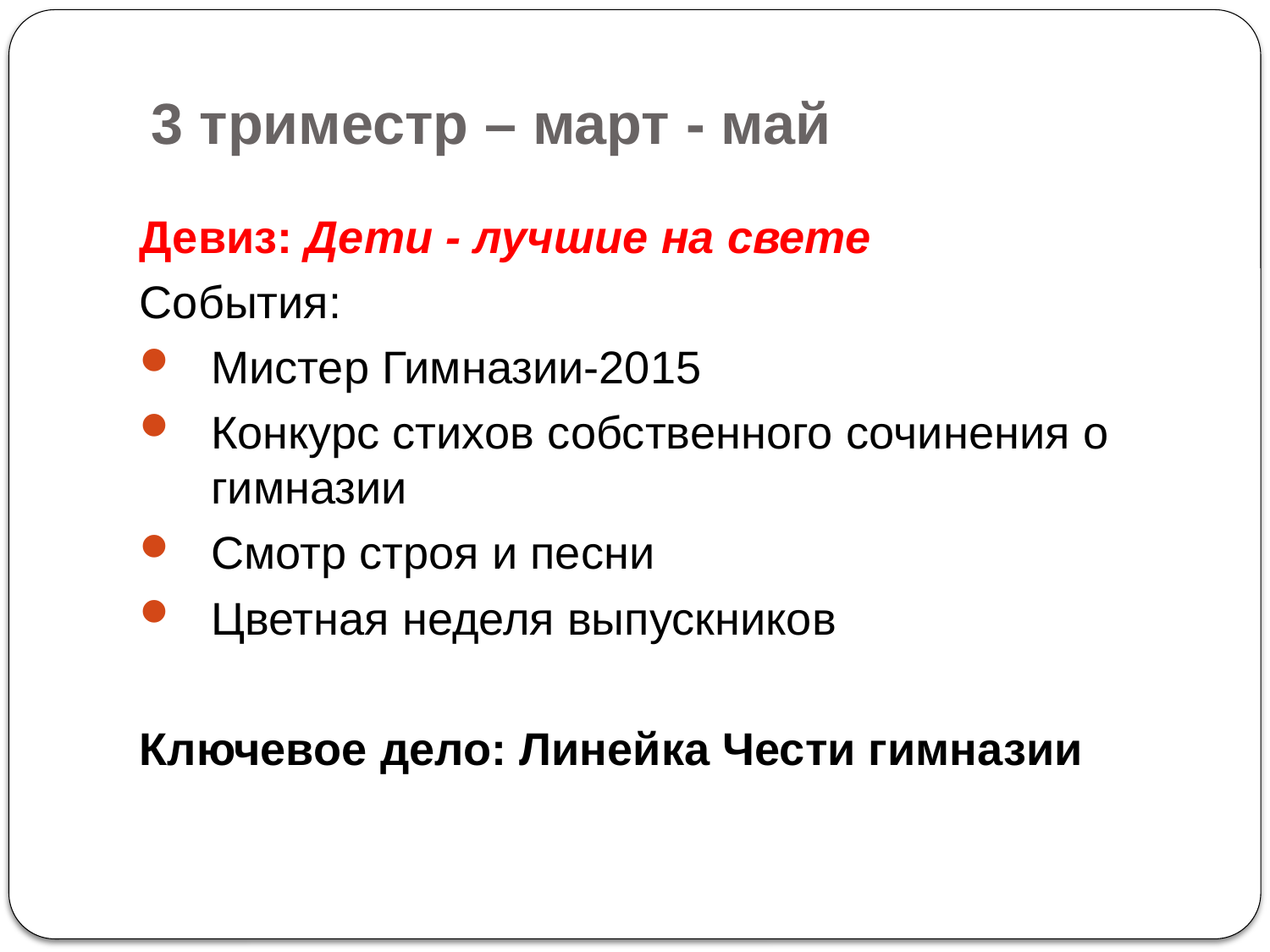

# 3 триместр – март - май
Девиз: Дети - лучшие на свете
События:
Мистер Гимназии-2015
Конкурс стихов собственного сочинения о гимназии
Смотр строя и песни
Цветная неделя выпускников

Ключевое дело: Линейка Чести гимназии